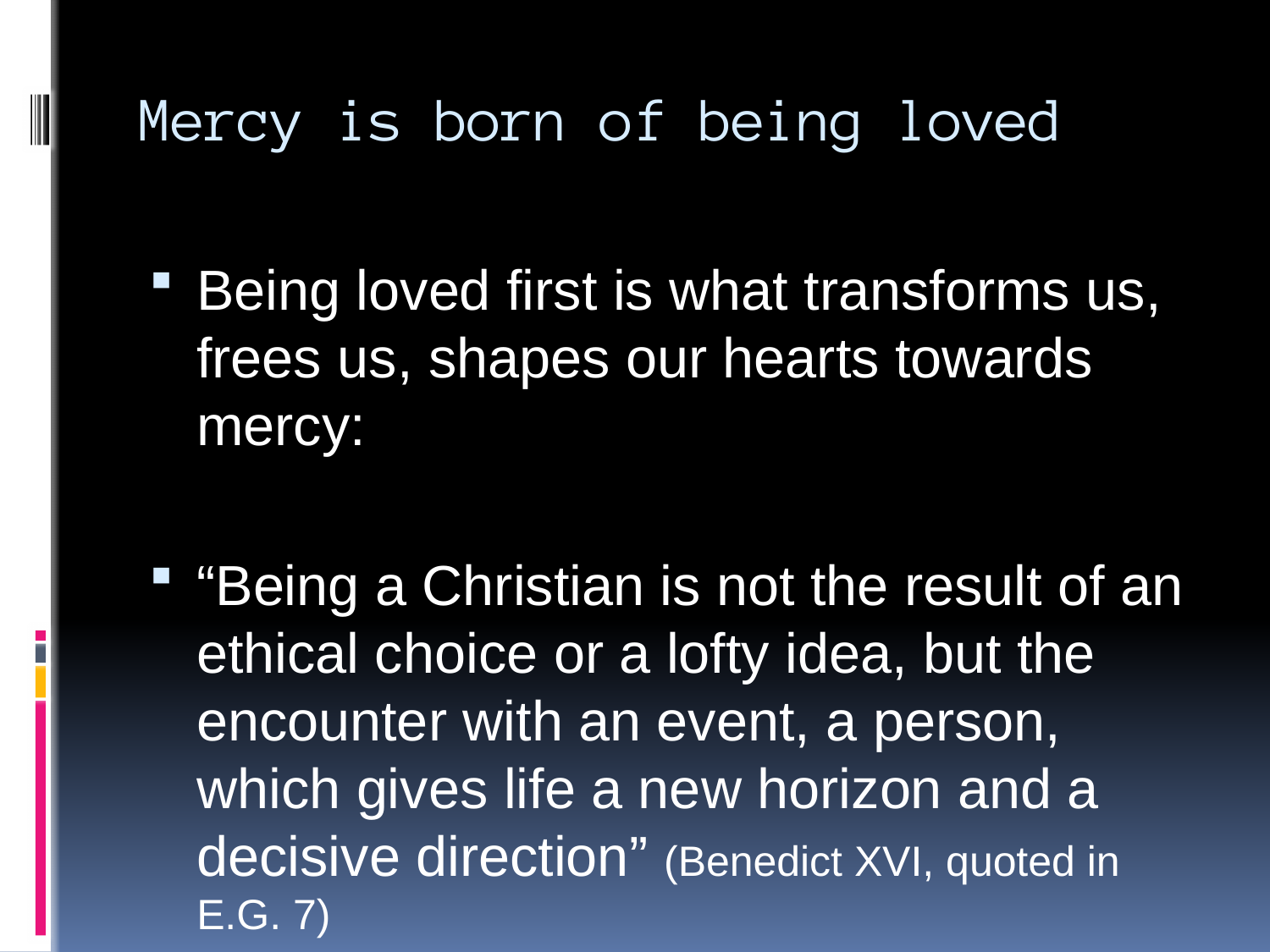

# Mercy is born of being loved
Being loved first is what transforms us, frees us, shapes our hearts towards mercy:

“Being a Christian is not the result of an ethical choice or a lofty idea, but the encounter with an event, a person, which gives life a new horizon and a decisive direction” (Benedict XVI, quoted in E.G. 7)